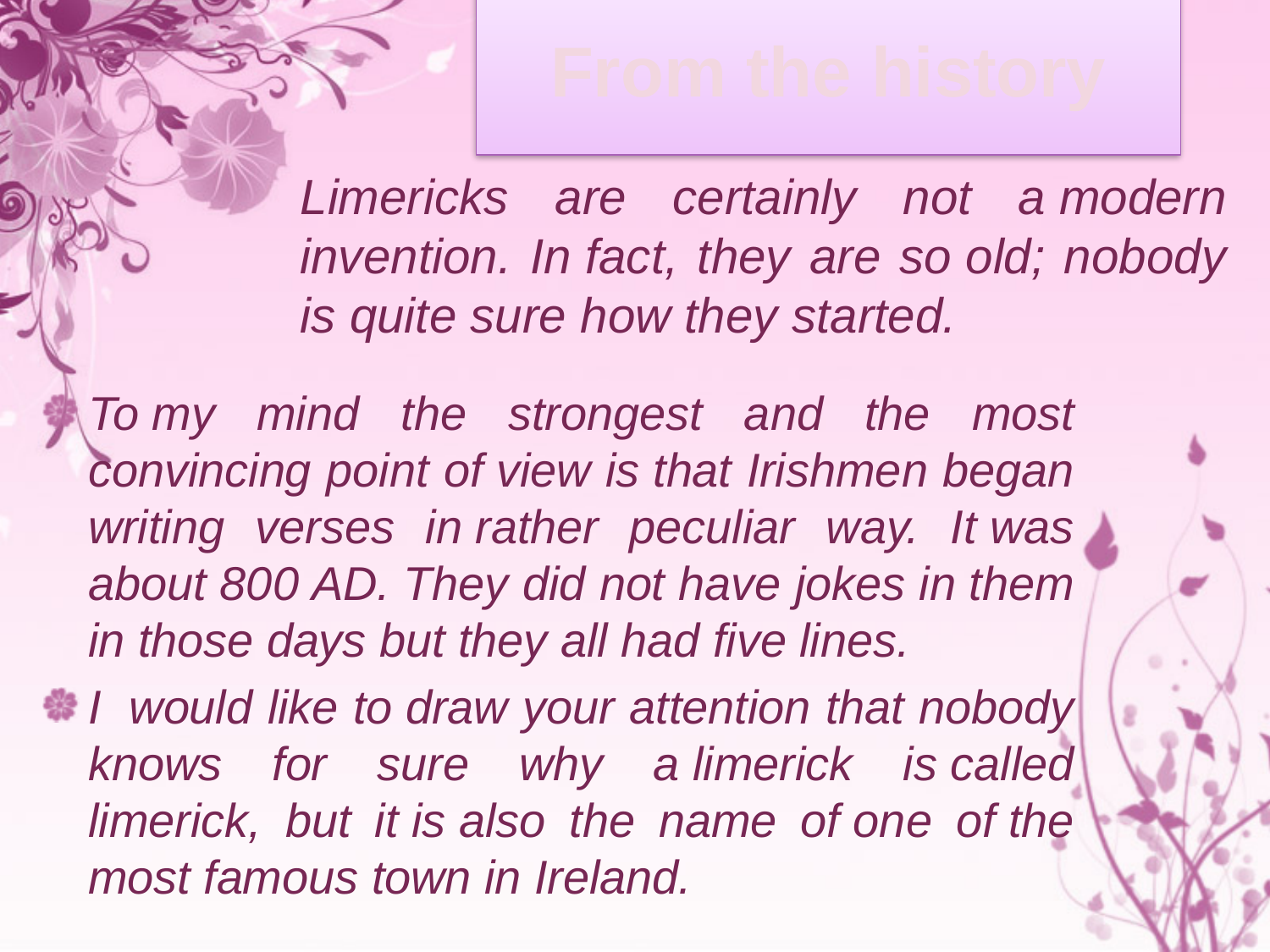

# From the history
Limericks are certainly not a modern invention. In fact, they are so old; nobody is quite sure how they started.
To my mind the strongest and the most convincing point of view is that Irishmen began writing verses in rather peculiar way. It was about 800 AD. They did not have jokes in them in those days but they all had five lines.
I  would like to draw your attention that nobody knows for sure why a limerick is called limerick, but it is also the name of one of the most famous town in Ireland.